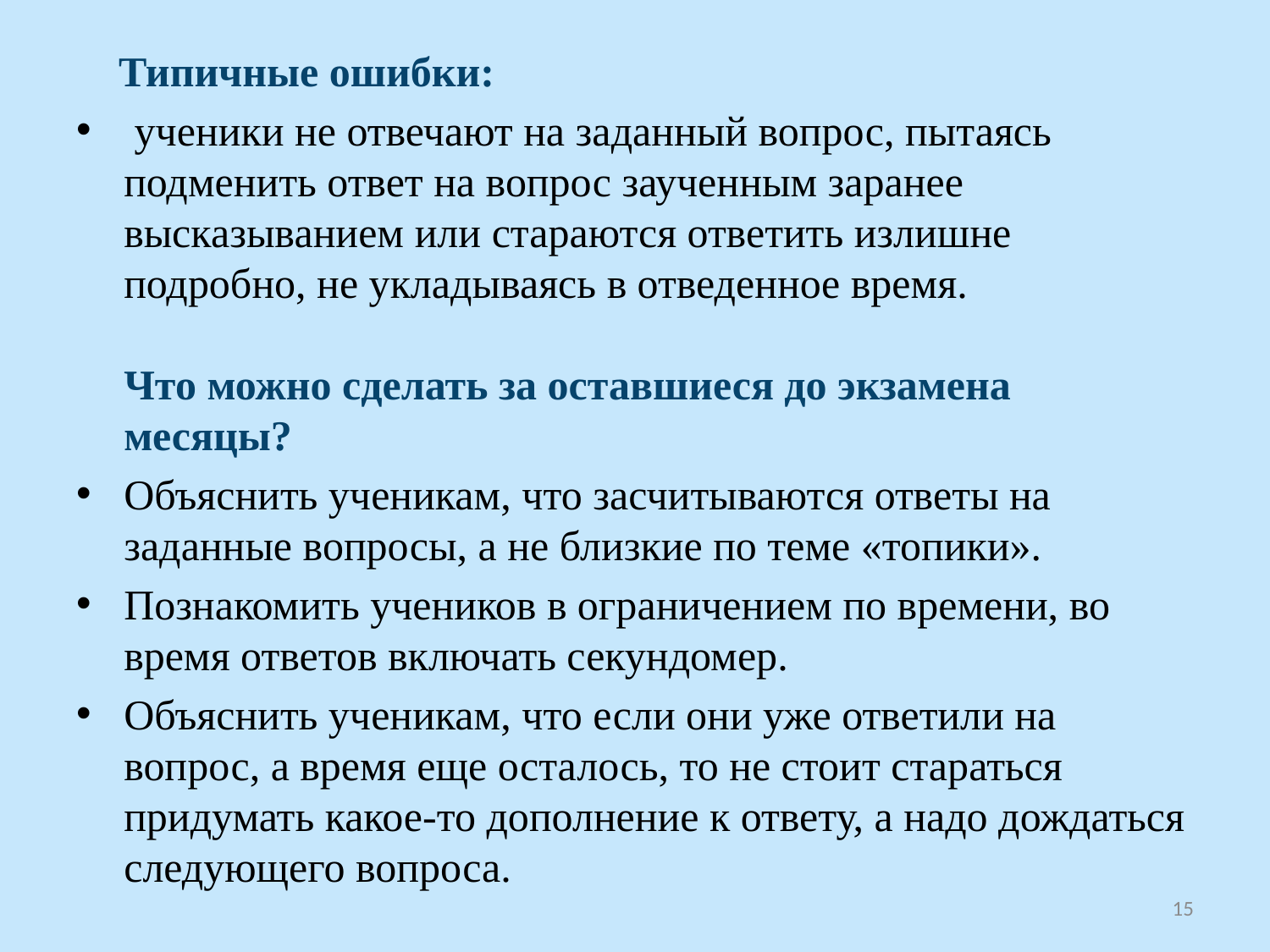

#
    Типичные ошибки:
 ученики не отвечают на заданный вопрос, пытаясь подменить ответ на вопрос заученным заранее высказыванием или стараются ответить излишне подробно, не укладываясь в отведенное время. 
Что можно сделать за оставшиеся до экзамена месяцы?
Объяснить ученикам, что засчитываются ответы на заданные вопросы, а не близкие по теме «топики».
Познакомить учеников в ограничением по времени, во время ответов включать секундомер.
Объяснить ученикам, что если они уже ответили на вопрос, а время еще осталось, то не стоит стараться придумать какое-то дополнение к ответу, а надо дождаться следующего вопроса.

15